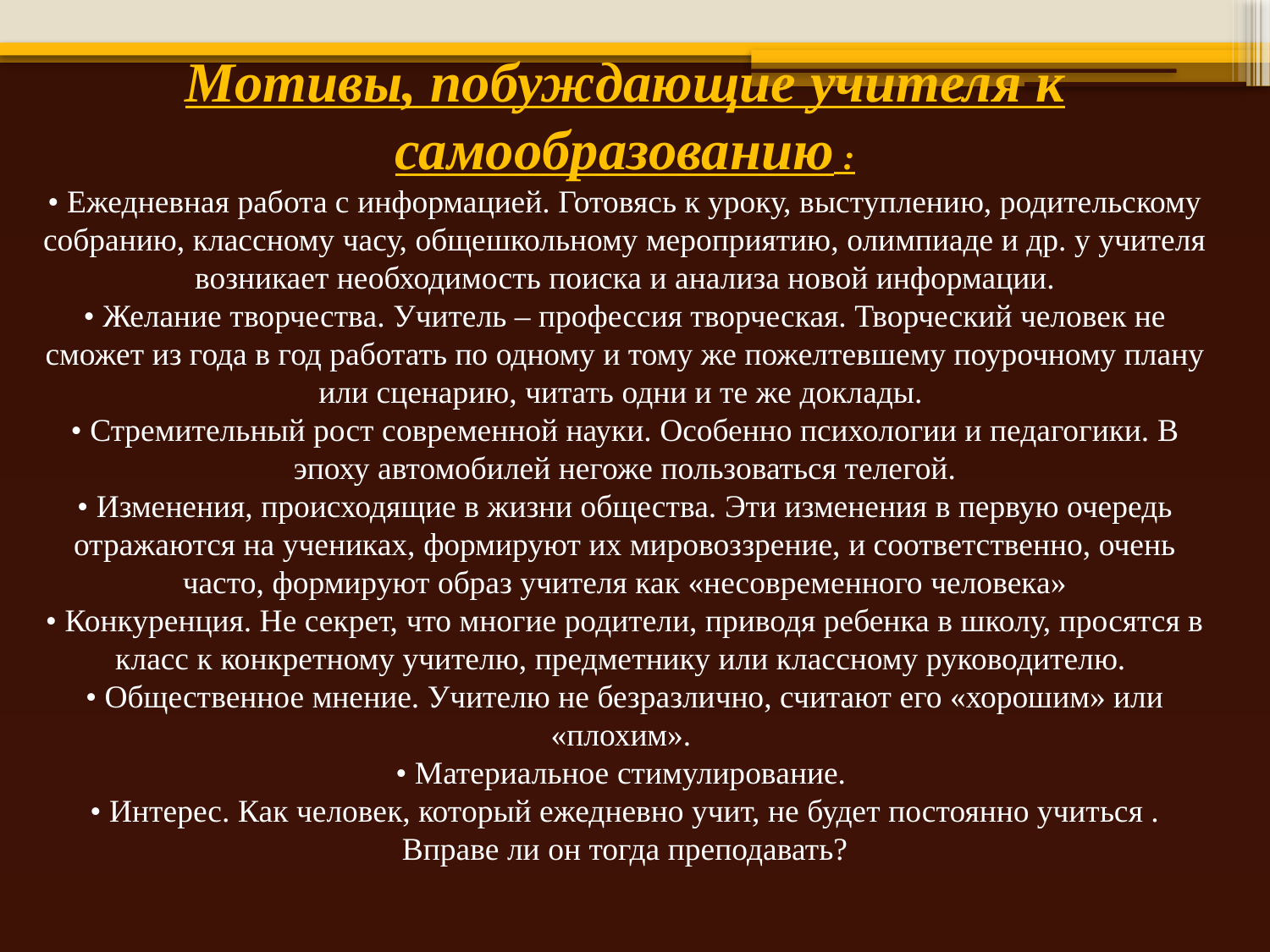

Мотивы, побуждающие учителя к самообразованию :
• Ежедневная работа с информацией. Готовясь к уроку, выступлению, родительскому собранию, классному часу, общешкольному мероприятию, олимпиаде и др. у учителя возникает необходимость поиска и анализа новой информации.
• Желание творчества. Учитель – профессия творческая. Творческий человек не сможет из года в год работать по одному и тому же пожелтевшему поурочному плану или сценарию, читать одни и те же доклады.
• Стремительный рост современной науки. Особенно психологии и педагогики. В эпоху автомобилей негоже пользоваться телегой.
• Изменения, происходящие в жизни общества. Эти изменения в первую очередь отражаются на учениках, формируют их мировоззрение, и соответственно, очень часто, формируют образ учителя как «несовременного человека»
• Конкуренция. Не секрет, что многие родители, приводя ребенка в школу, просятся в класс к конкретному учителю, предметнику или классному руководителю.
• Общественное мнение. Учителю не безразлично, считают его «хорошим» или «плохим».
• Материальное стимулирование.
• Интерес. Как человек, который ежедневно учит, не будет постоянно учиться . Вправе ли он тогда преподавать?